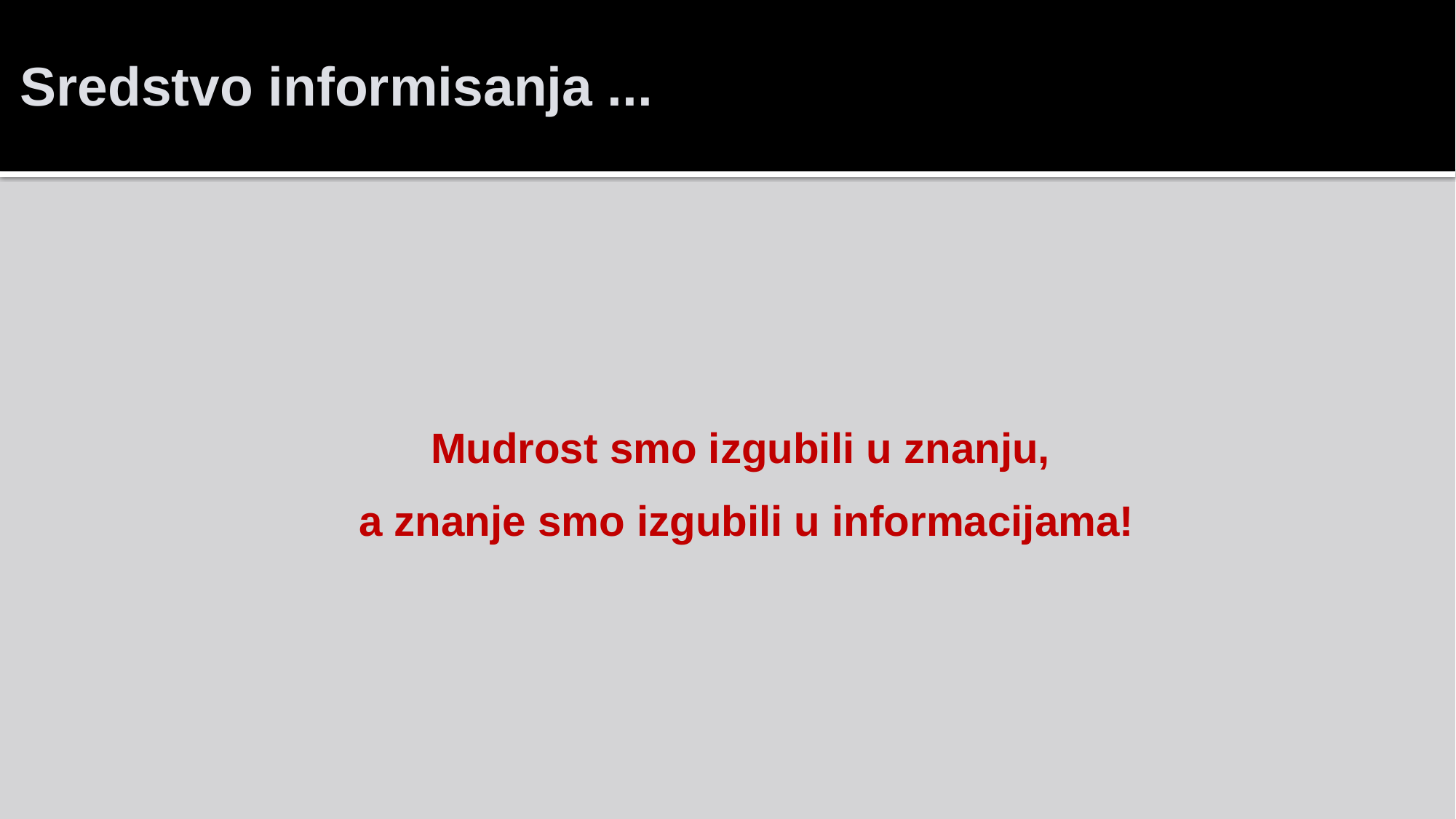

# Sredstvo informisanja ...

Mudrost smo izgubili u znanju,

a znanje smo izgubili u informacijama!